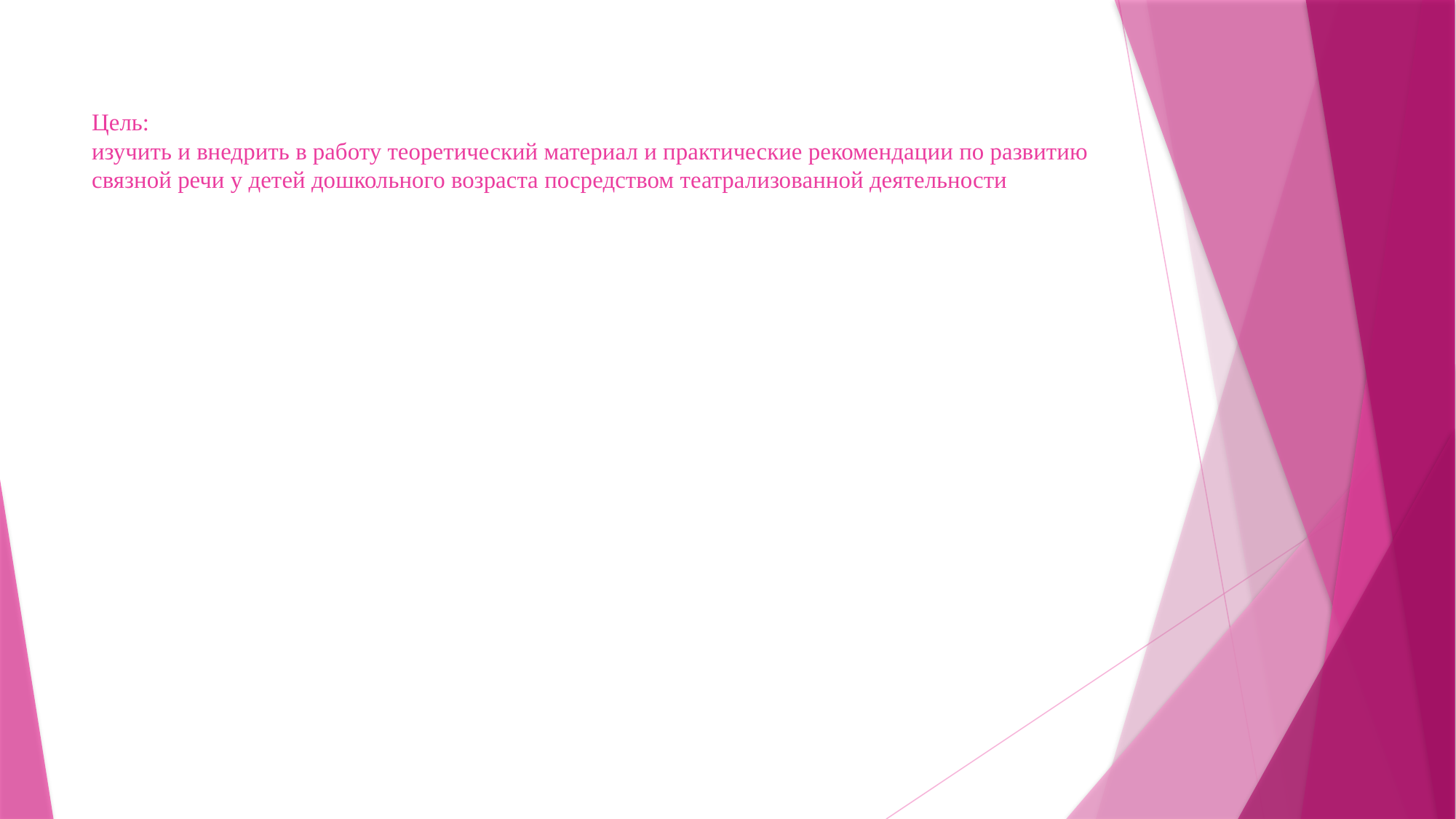

# Цель: изучить и внедрить в работу теоретический материал и практические рекомендации по развитию связной речи у детей дошкольного возраста посредством театрализованной деятельности